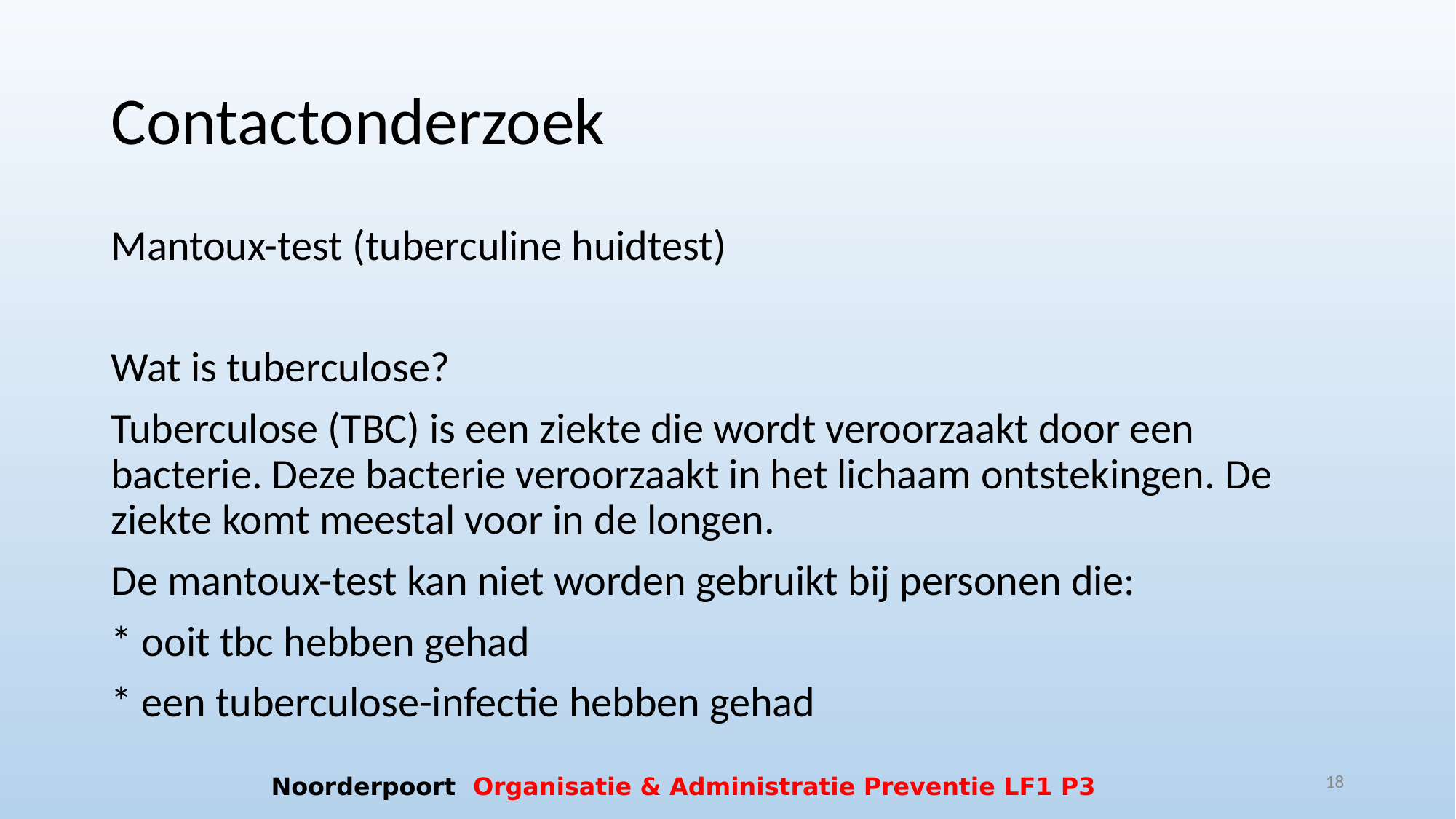

# Contactonderzoek
Mantoux-test (tuberculine huidtest)

Wat is tuberculose?
Tuberculose (TBC) is een ziekte die wordt veroorzaakt door een bacterie. Deze bacterie veroorzaakt in het lichaam ontstekingen. De ziekte komt meestal voor in de longen.
De mantoux-test kan niet worden gebruikt bij personen die:
* ooit tbc hebben gehad
* een tuberculose-infectie hebben gehad

18
Noorderpoort  Organisatie & Administratie Preventie LF1 P3